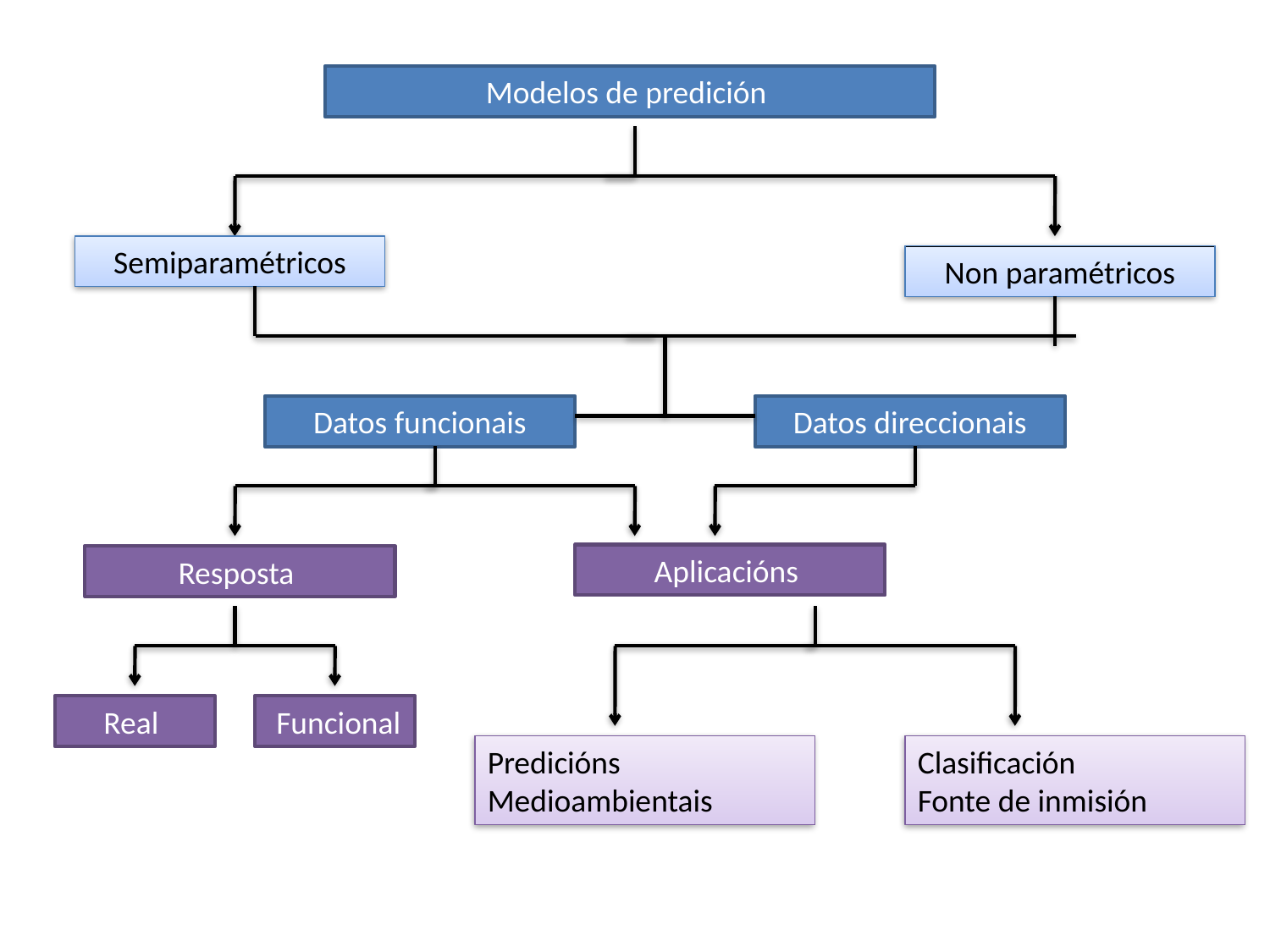

Modelos de predición
Semiparamétricos
Non paramétricos
Datos funcionais
Datos direccionais
Aplicacións
Resposta
Real
 Funcional
Predicións Medioambientais
Clasificación
Fonte de inmisión